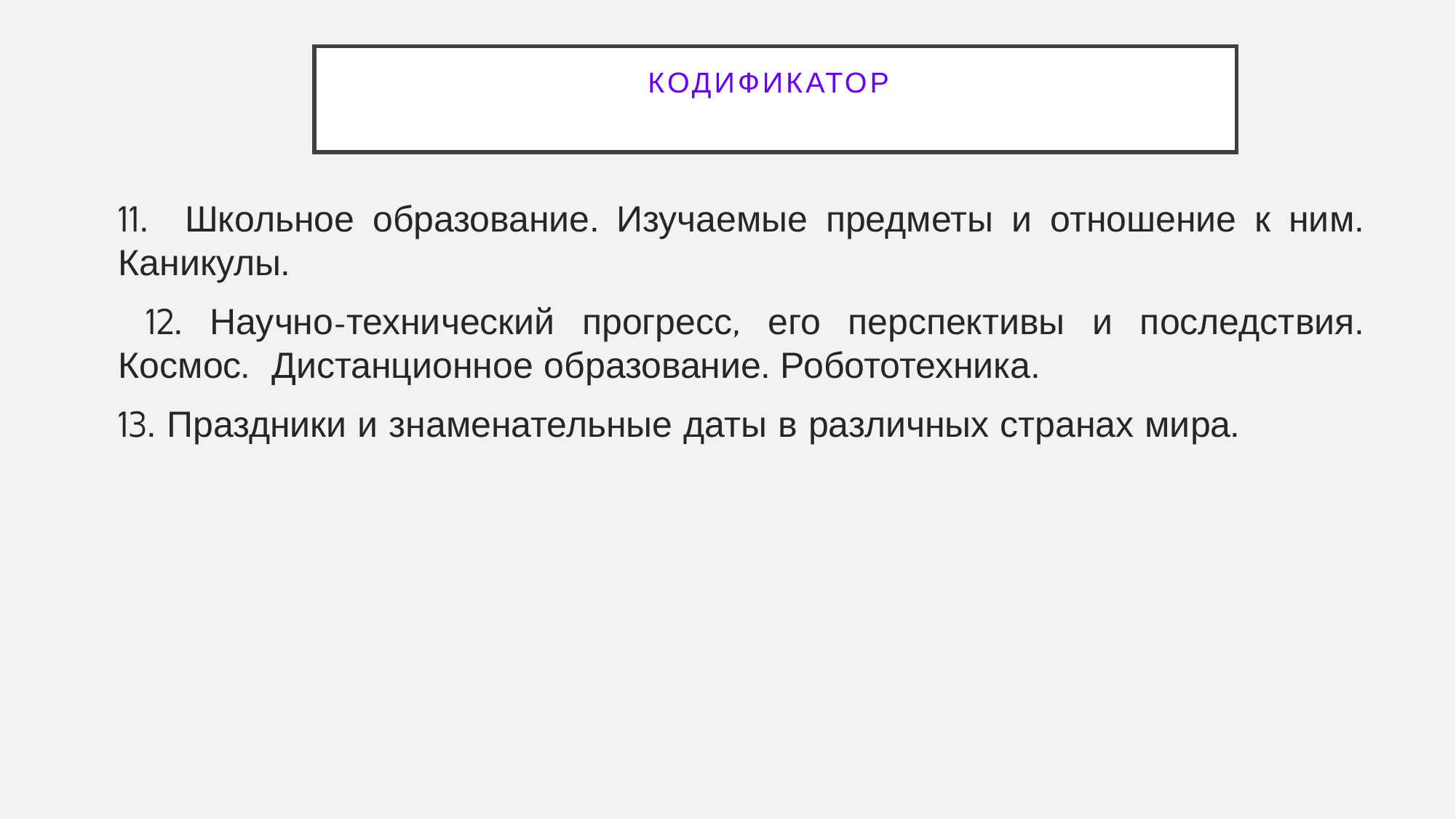

# КОДИФИКАТОР
11.  Школьное образование. Изучаемые предметы и отношение к ним. Каникулы.
 12. Научно-технический прогресс, его перспективы и последствия. Космос.  Дистанционное образование. Робототехника.
13. Праздники и знаменательные даты в различных странах мира.